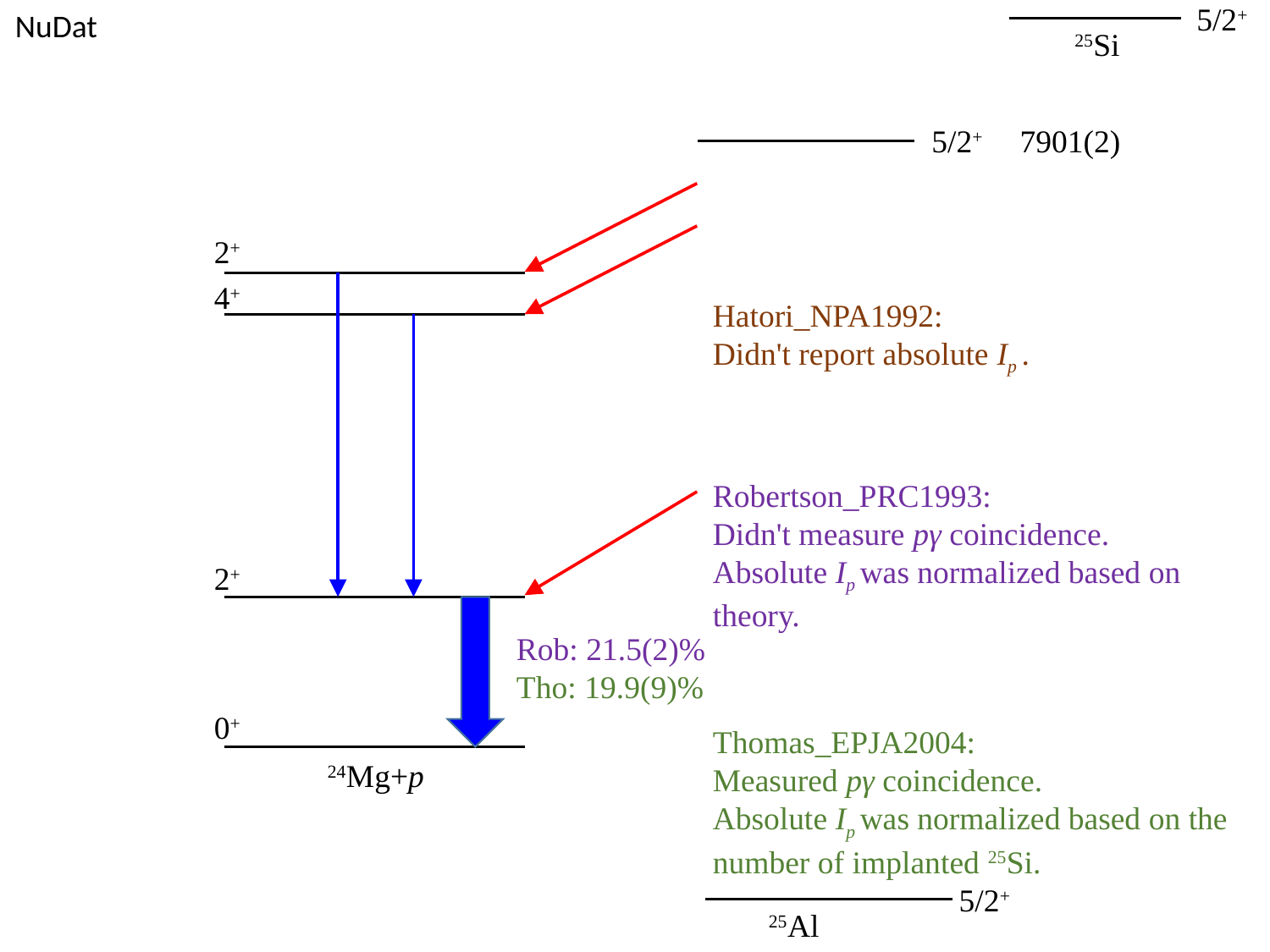

5/2+
NuDat
25Si
5/2+
7901(2)
2+
4+
Hatori_NPA1992:
Didn't report absolute Ip .
Robertson_PRC1993:
Didn't measure pγ coincidence.
Absolute Ip was normalized based on theory.
2+

Rob: 21.5(2)%
Tho: 19.9(9)%
0+
Thomas_EPJA2004:
Measured pγ coincidence.
Absolute Ip was normalized based on the number of implanted 25Si.
24Mg+p
5/2+
25Al